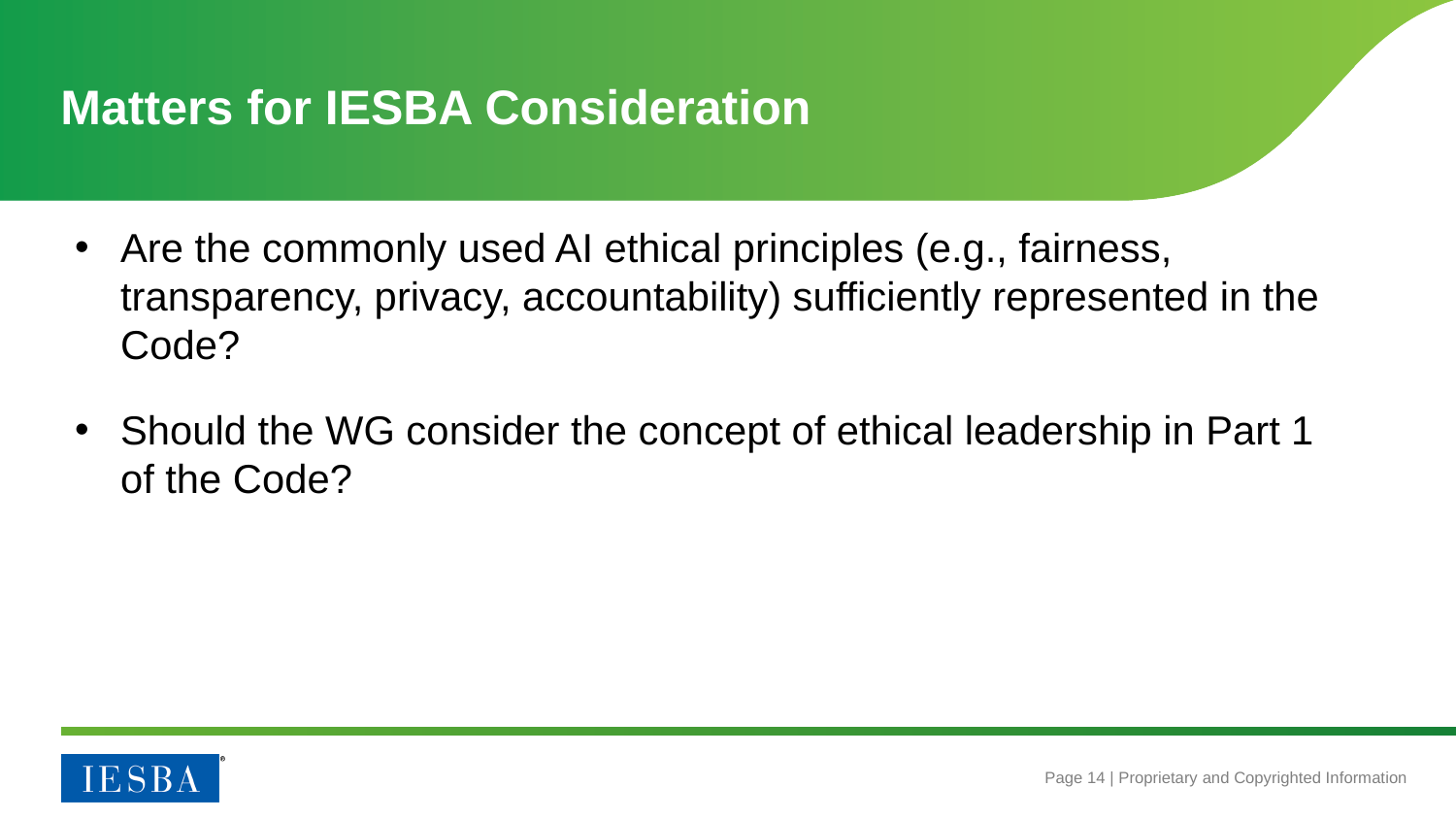

# Matters for IESBA Consideration
Are the commonly used AI ethical principles (e.g., fairness, transparency, privacy, accountability) sufficiently represented in the Code?
Should the WG consider the concept of ethical leadership in Part 1 of the Code?